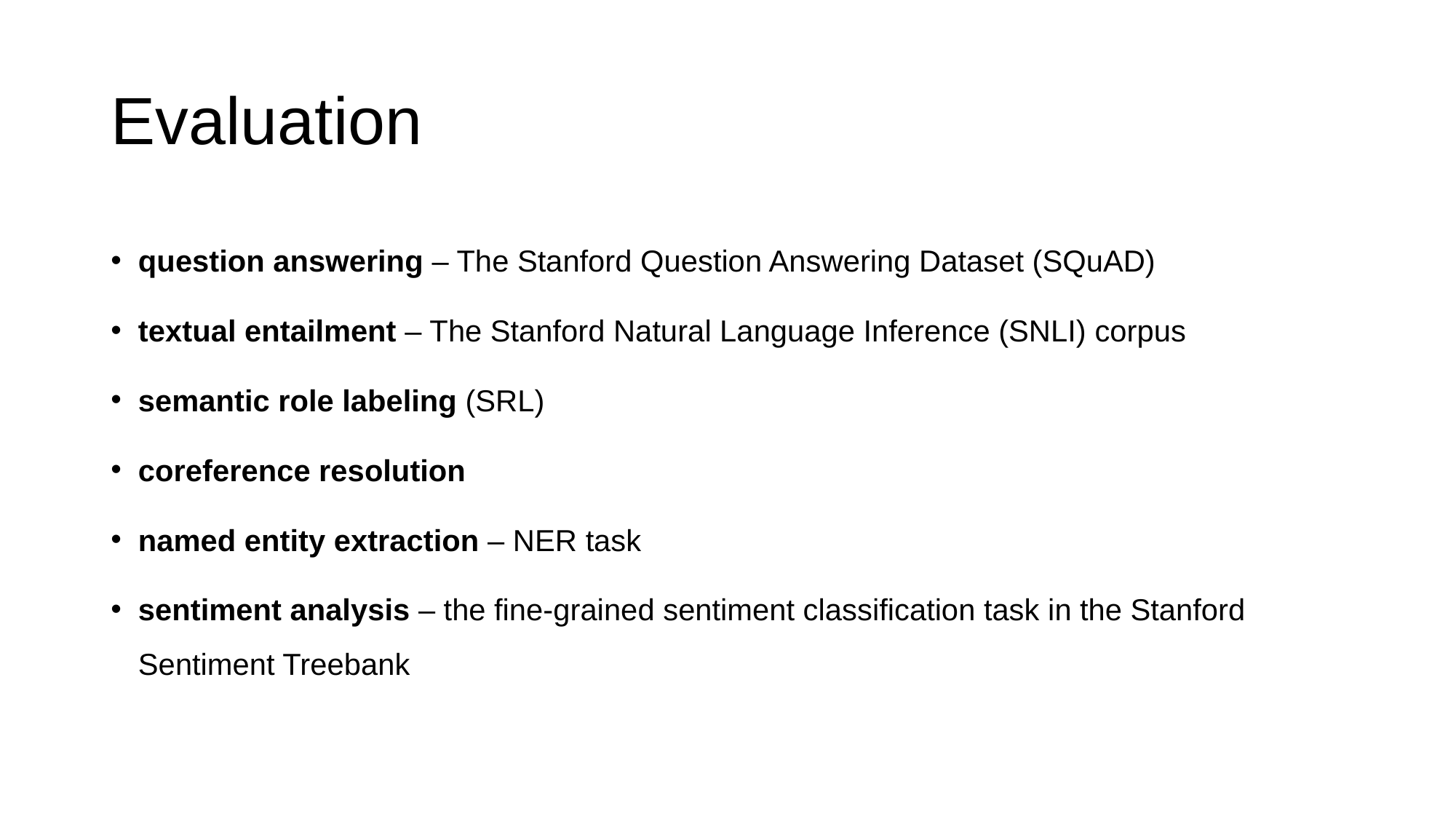

# Evaluation
question answering – The Stanford Question Answering Dataset (SQuAD)
textual entailment – The Stanford Natural Language Inference (SNLI) corpus
semantic role labeling (SRL)
coreference resolution
named entity extraction – NER task
sentiment analysis – the fine-grained sentiment classification task in the Stanford Sentiment Treebank